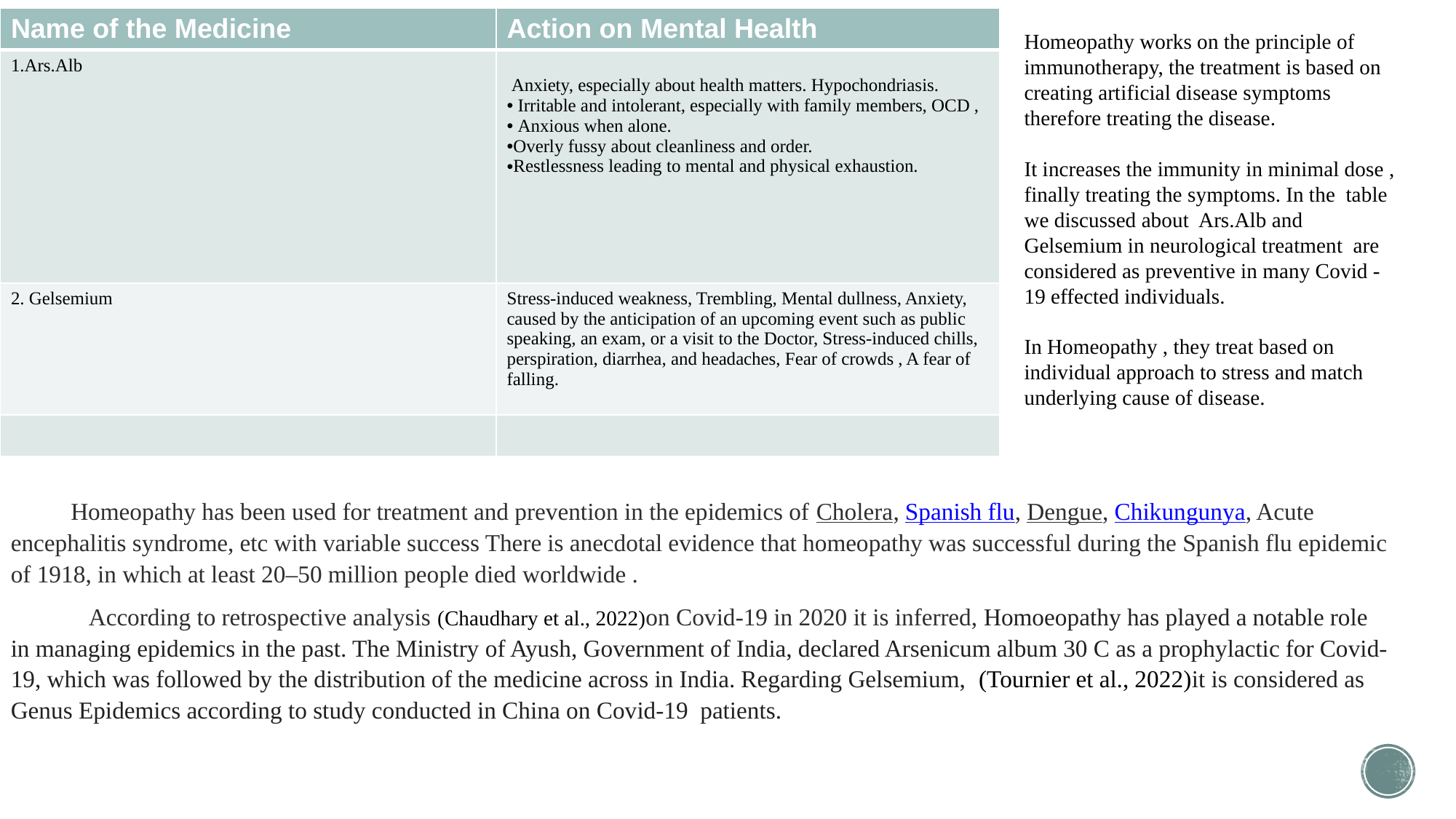

| Name of the Medicine | Action on Mental Health |
| --- | --- |
| 1.Ars.Alb | Anxiety, especially about health matters. Hypochondriasis. Irritable and intolerant, especially with family members, OCD , Anxious when alone. Overly fussy about cleanliness and order. Restlessness leading to mental and physical exhaustion. |
| 2. Gelsemium | Stress-induced weakness, Trembling, Mental dullness, Anxiety, caused by the anticipation of an upcoming event such as public speaking, an exam, or a visit to the Doctor, Stress-induced chills, perspiration, diarrhea, and headaches, Fear of crowds , A fear of falling. |
|  |  |
Homeopathy works on the principle of immunotherapy, the treatment is based on creating artificial disease symptoms therefore treating the disease.

It increases the immunity in minimal dose , finally treating the symptoms. In the  table we discussed about  Ars.Alb and Gelsemium in neurological treatment  are considered as preventive in many Covid -19 effected individuals.

In Homeopathy , they treat based on individual approach to stress and match underlying cause of disease.
          Homeopathy has been used for treatment and prevention in the epidemics of Cholera, Spanish flu, Dengue, Chikungunya, Acute encephalitis syndrome, etc with variable success There is anecdotal evidence that homeopathy was successful during the Spanish flu epidemic of 1918, in which at least 20–50 million people died worldwide .
             According to retrospective analysis (Chaudhary et al., 2022)on Covid-19 in 2020 it is inferred, Homoeopathy has played a notable role in managing epidemics in the past. The Ministry of Ayush, Government of India, declared Arsenicum album 30 C as a prophylactic for Covid-19, which was followed by the distribution of the medicine across in India. Regarding Gelsemium,  (Tournier et al., 2022)it is considered as Genus Epidemics according to study conducted in China on Covid-19  patients.